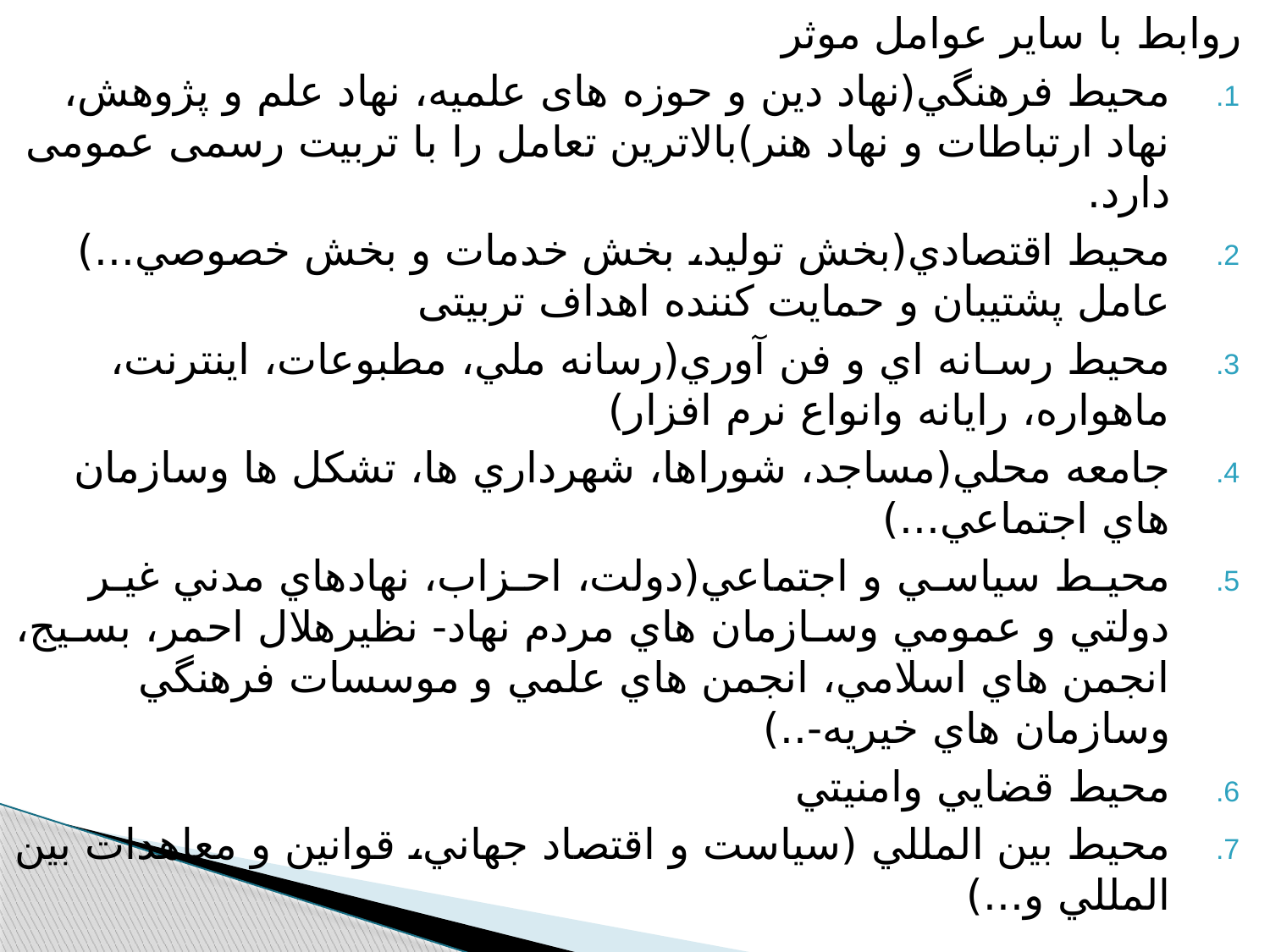

روابط با ساير عوامل موثر
محيط فرهنگي(نهاد دين و حوزه های علميه، نهاد علم و پژوهش، نهاد ارتباطات و نهاد هنر)بالاترین تعامل را با تربیت رسمی عمومی دارد.
محيط اقتصادي(بخش توليد، بخش خدمات و بخش خصوصي...) عامل پشتیبان و حمایت کننده اهداف تربیتی
محيط رسـانه اي و فن آوري(رسانه ملي، مطبوعات، اينترنت، ماهواره، رايانه وانواع نرم افزار)
جامعه محلي(مساجد، شوراها، شهرداري ها، تشکل ها وسازمان هاي اجتماعي...)
محيـط سياسـي و اجتماعي(دولت، احـزاب، نهادهاي مدني غيـر دولتي و عمومي وسـازمان هاي مردم نهاد- نظيرهلال احمر، بسـيج، انجمن هاي اسلامي، انجمن هاي علمي و موسسات فرهنگي وسازمان هاي خيريه-..)
محيط قضايي وامنيتي
محيط بين المللي (سياست و اقتصاد جهاني، قوانين و معاهدات بين المللي و...)